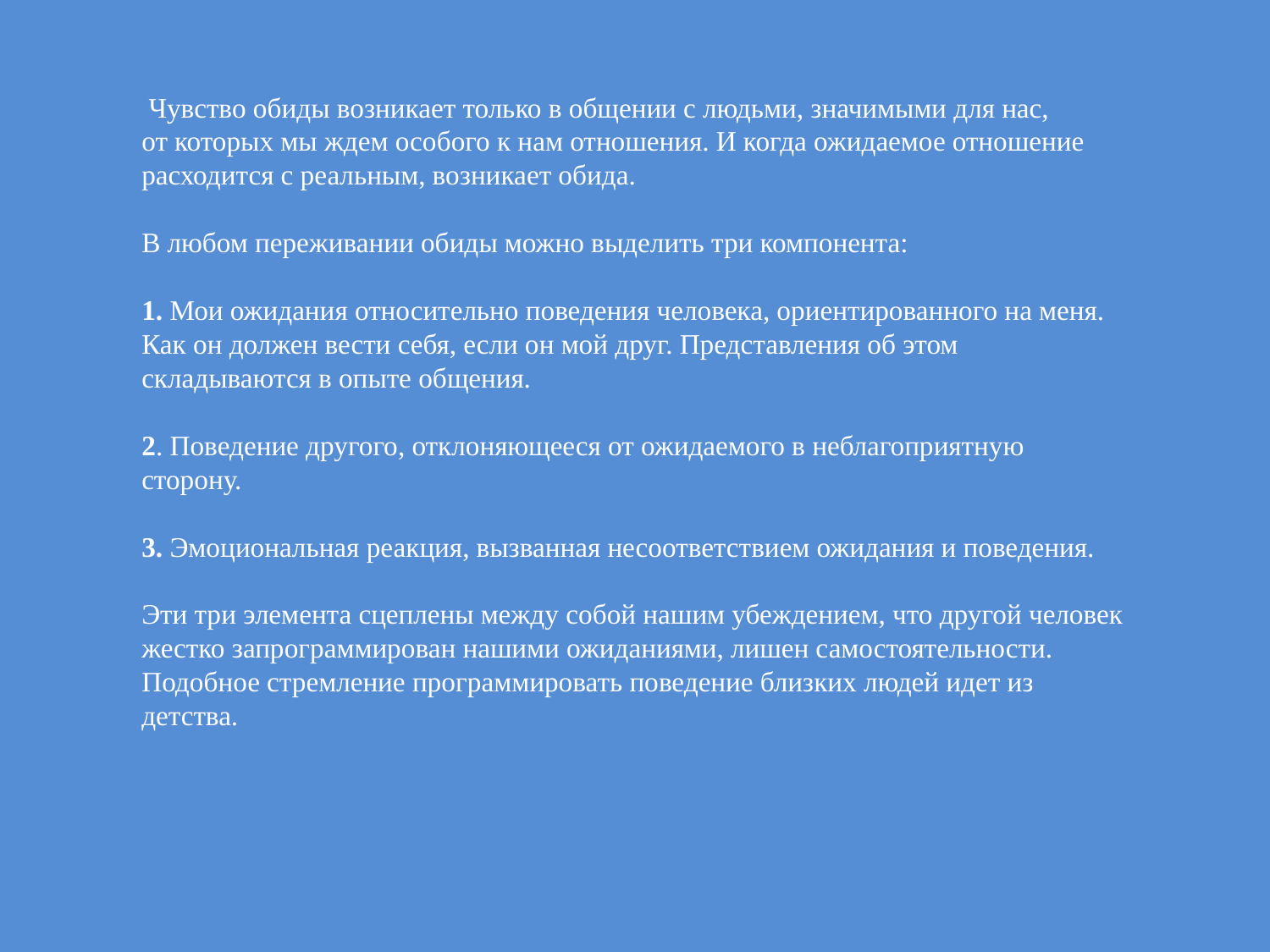

Чувство обиды возникает только в общении с людьми, значимыми для нас,
от которых мы ждем особого к нам отношения. И когда ожидаемое отношение расходится с реальным, возникает обида.

В любом переживании обиды можно выделить три компонента:
1. Мои ожидания относительно поведения человека, ориентированного на меня. Как он должен вести себя, если он мой друг. Представления об этом складываются в опыте общения.
2. Поведение другого, отклоняющееся от ожидаемого в неблагоприятную сторону.
3. Эмоциональная реакция, вызванная несоответствием ожидания и поведения.

Эти три элемента сцеплены между собой нашим убеждением, что другой человек жестко запрограммирован нашими ожиданиями, лишен самостоятельности. Подобное стремление программировать поведение близких людей идет из детства.